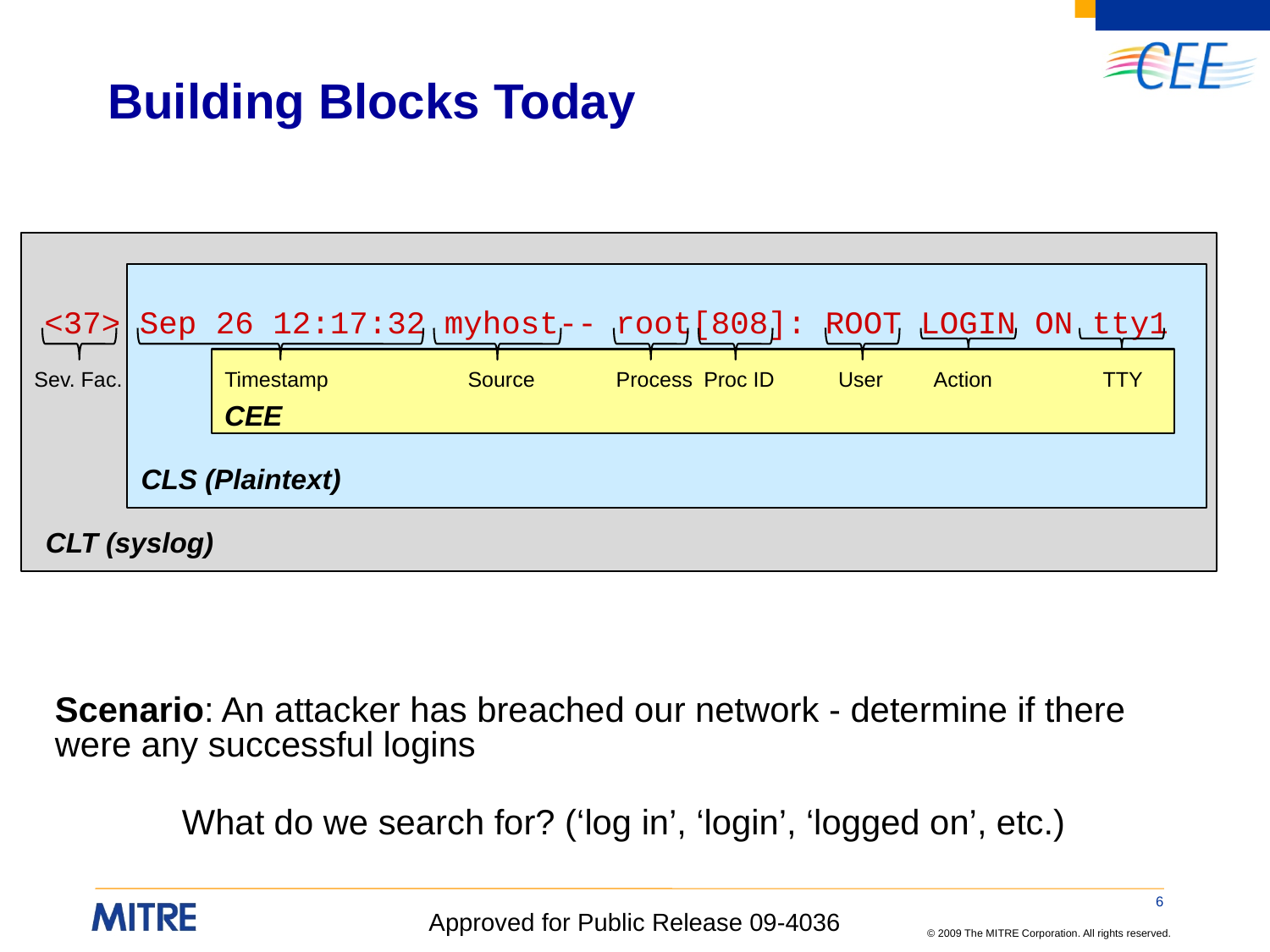

# Building Blocks Today

CLS (Plaintext)
<37> Sep 26 12:17:32 myhost-- root[808]: ROOT LOGIN ON tty1

Timestamp
Source
Process
Proc ID
User
Action
TTY
CEE
Sev. Fac.
CLT (syslog)
Scenario: An attacker has breached our network - determine if there were any successful logins

What do we search for? (‘log in’, ‘login’, ‘logged on’, etc.)
6